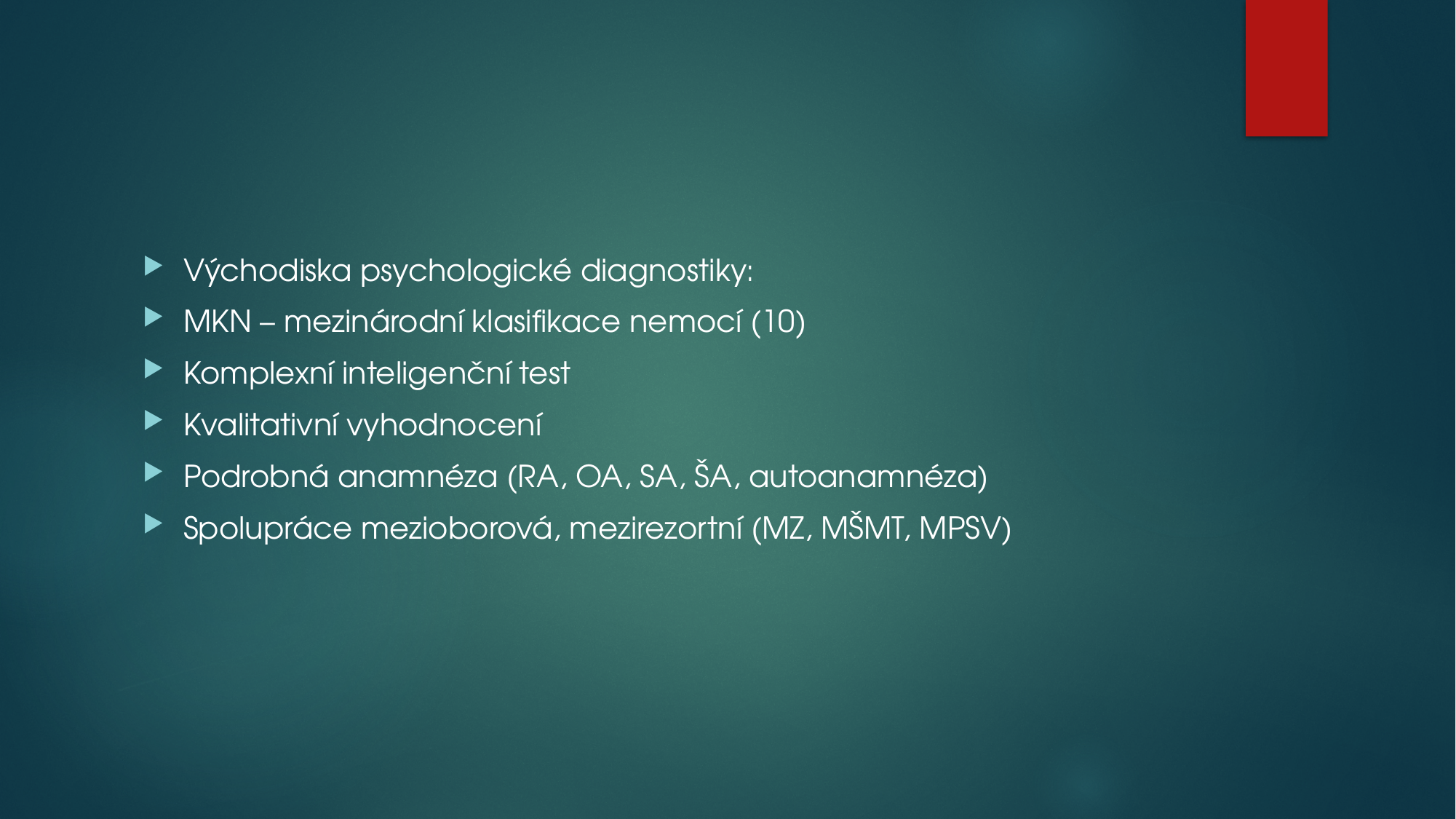

#
Východiska psychologické diagnostiky:
MKN – mezinárodní klasifikace nemocí (10)
Komplexní inteligenční test
Kvalitativní vyhodnocení
Podrobná anamnéza (RA, OA, SA, ŠA, autoanamnéza)
Spolupráce mezioborová, mezirezortní (MZ, MŠMT, MPSV)